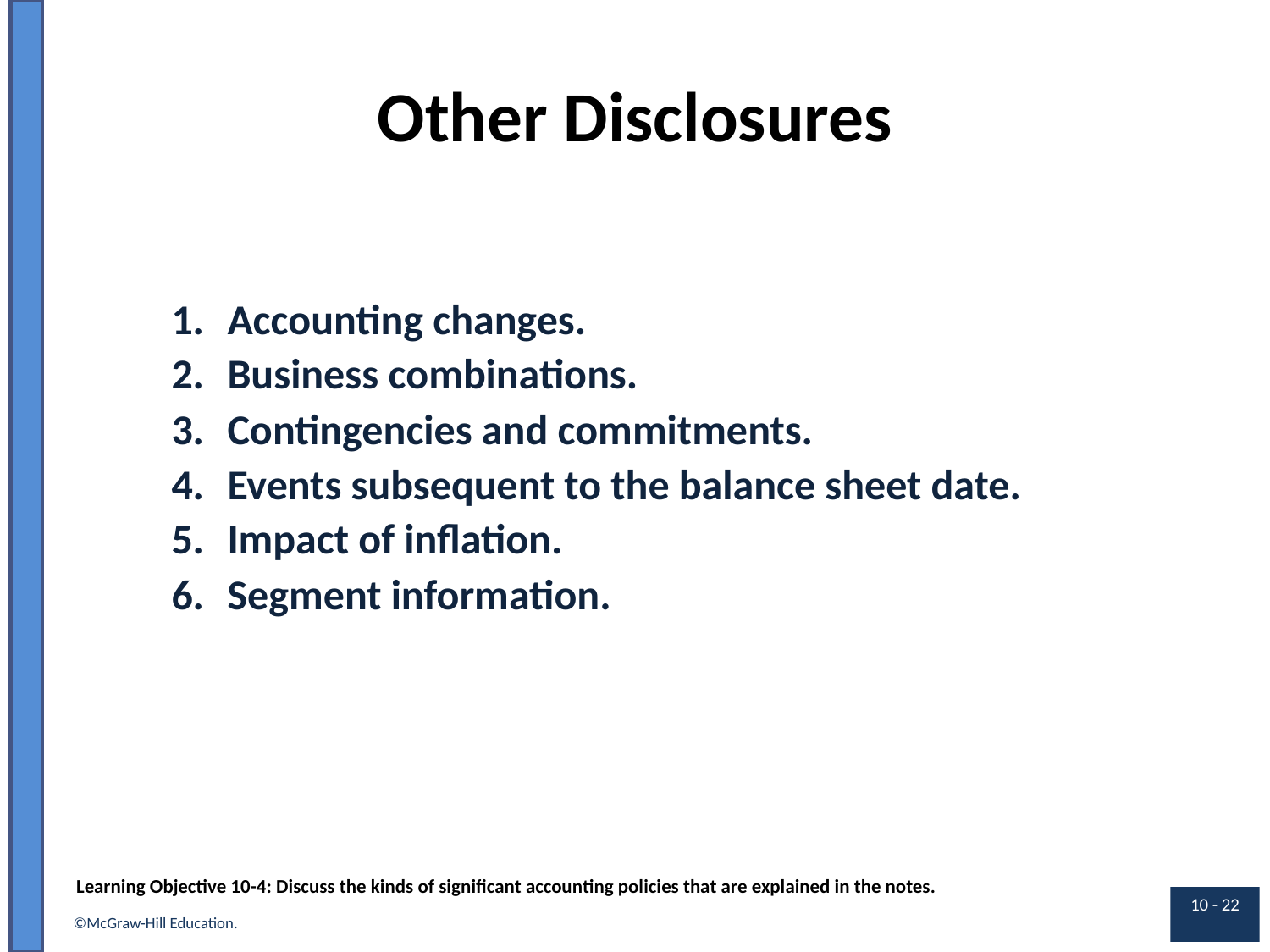

# Other Disclosures
Accounting changes.
Business combinations.
Contingencies and commitments.
Events subsequent to the balance sheet date.
Impact of inflation.
Segment information.
Learning Objective 10-4: Discuss the kinds of significant accounting policies that are explained in the notes.